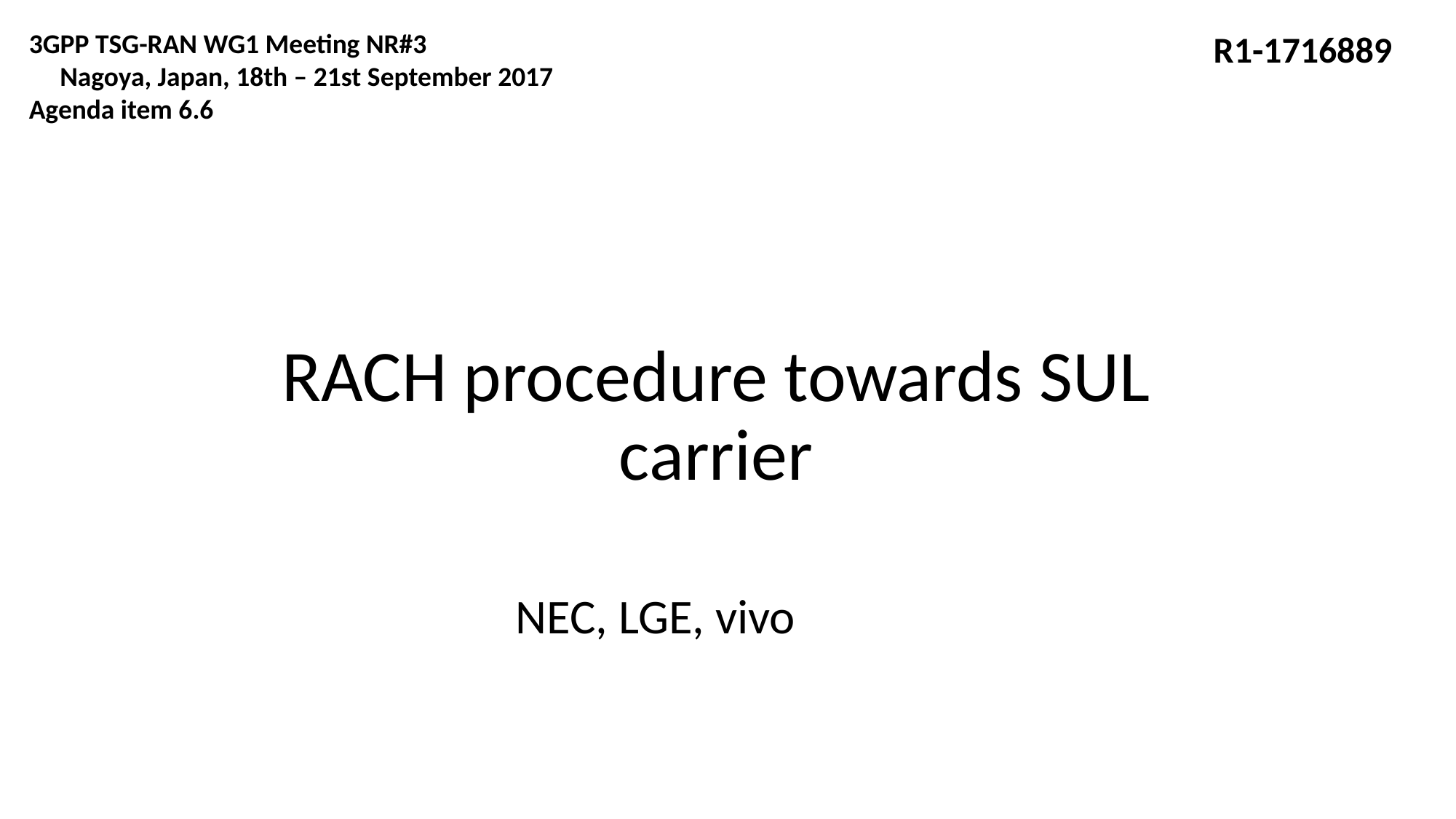

3GPP TSG-RAN WG1 Meeting NR#3                                     Nagoya, Japan, 18th – 21st September 2017
Agenda item 6.6
R1-1716889
# RACH procedure towards SUL carrier
NEC, LGE, vivo